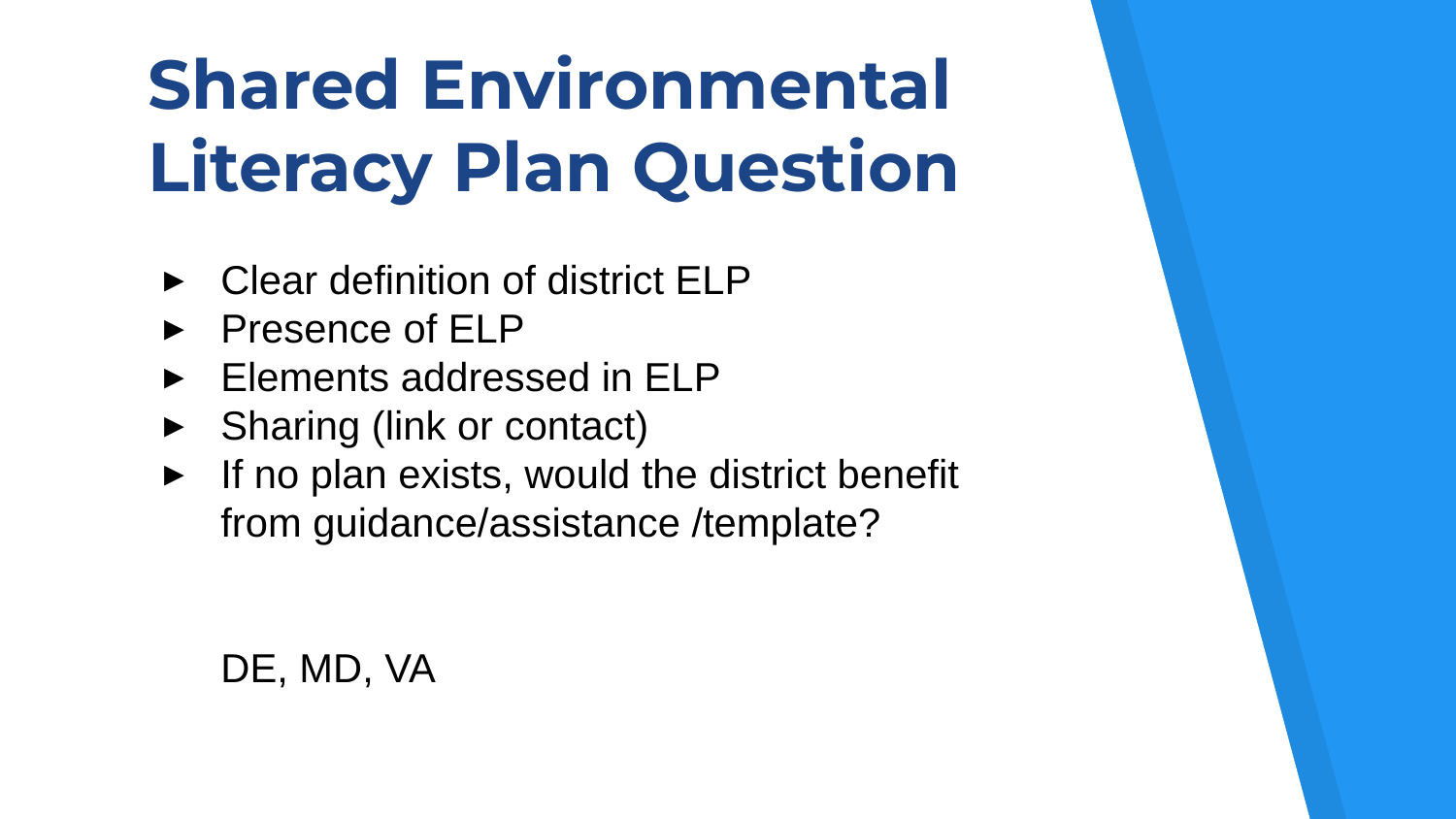

# Shared Environmental Literacy Plan Question
Clear definition of district ELP
Presence of ELP
Elements addressed in ELP
Sharing (link or contact)
If no plan exists, would the district benefit from guidance/assistance /template?
DE, MD, VA